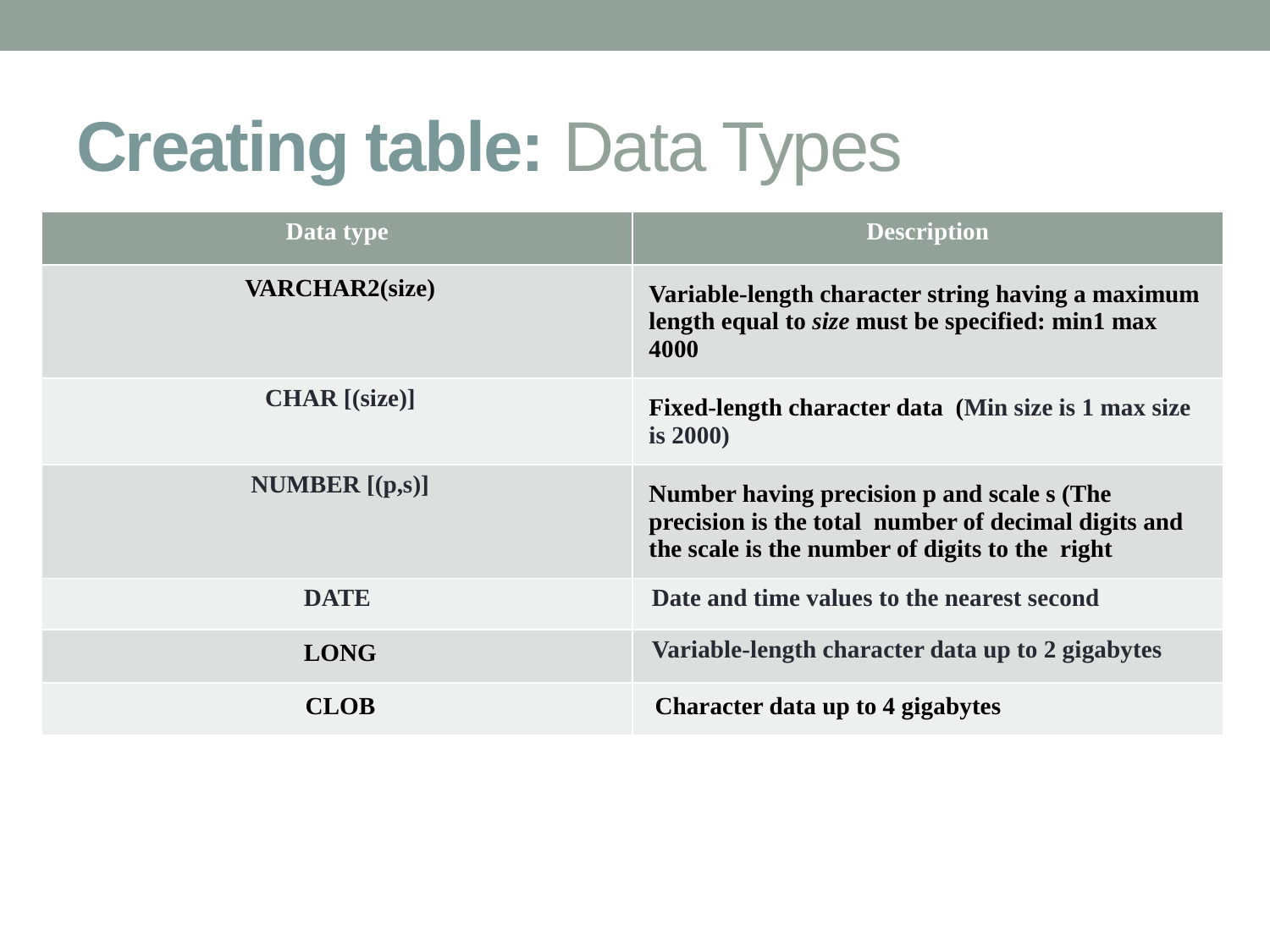

# Creating table: Data Types
| Data type | Description |
| --- | --- |
| VARCHAR2(size) | Variable-length character string having a maximum length equal to size must be specified: min1 max 4000 |
| CHAR [(size)] | Fixed-length character data (Min size is 1 max size is 2000) |
| NUMBER [(p,s)] | Number having precision p and scale s (The precision is the total number of decimal digits and the scale is the number of digits to the right |
| DATE | Date and time values to the nearest second |
| LONG | Variable-length character data up to 2 gigabytes |
| CLOB | Character data up to 4 gigabytes |